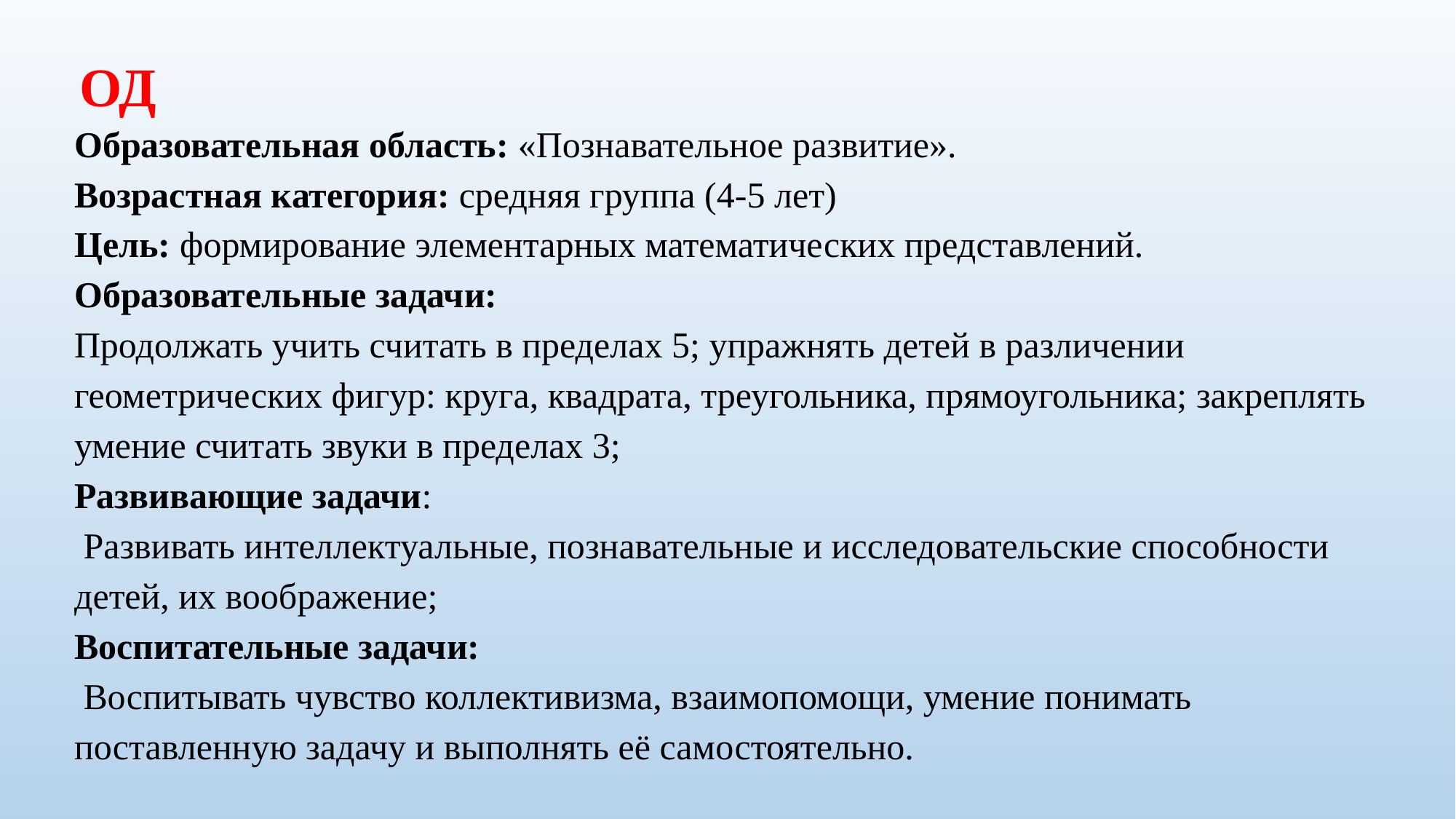

ОД
Образовательная область: «Познавательное развитие».
Возрастная категория: средняя группа (4-5 лет)
Цель: формирование элементарных математических представлений.
Образовательные задачи:
Продолжать учить считать в пределах 5; упражнять детей в различении геометрических фигур: круга, квадрата, треугольника, прямоугольника; закреплять умение считать звуки в пределах 3;
Развивающие задачи:
 Развивать интеллектуальные, познавательные и исследовательские способности детей, их воображение;
Воспитательные задачи:
 Воспитывать чувство коллективизма, взаимопомощи, умение понимать поставленную задачу и выполнять её самостоятельно.